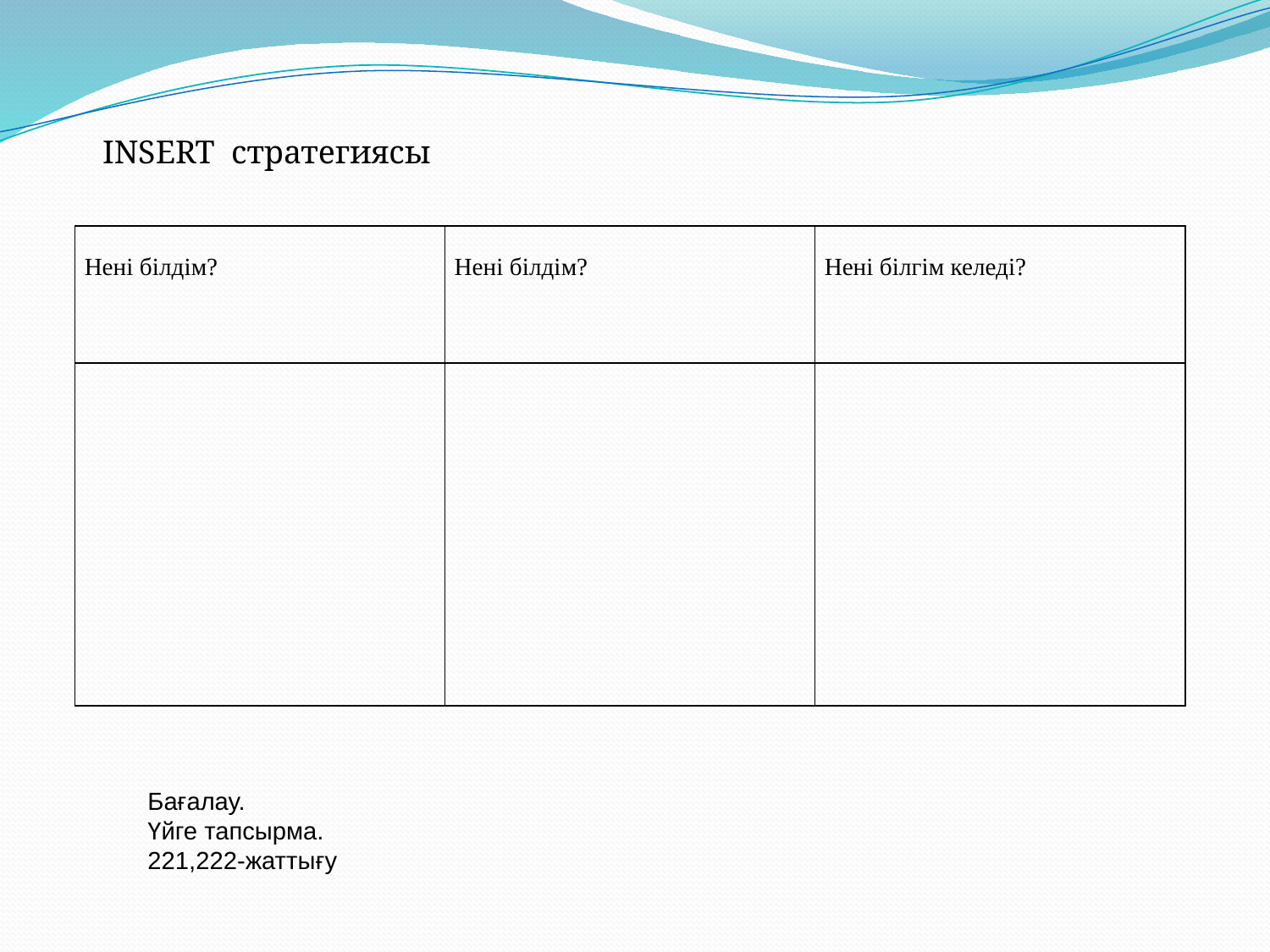

INSERT  cтратегиясы
| Нені білдім? | Нені білдім? | Нені білгім келеді? |
| --- | --- | --- |
|  |  |  |

Бағалау.
Үйге тапсырма.
221,222-жаттығу